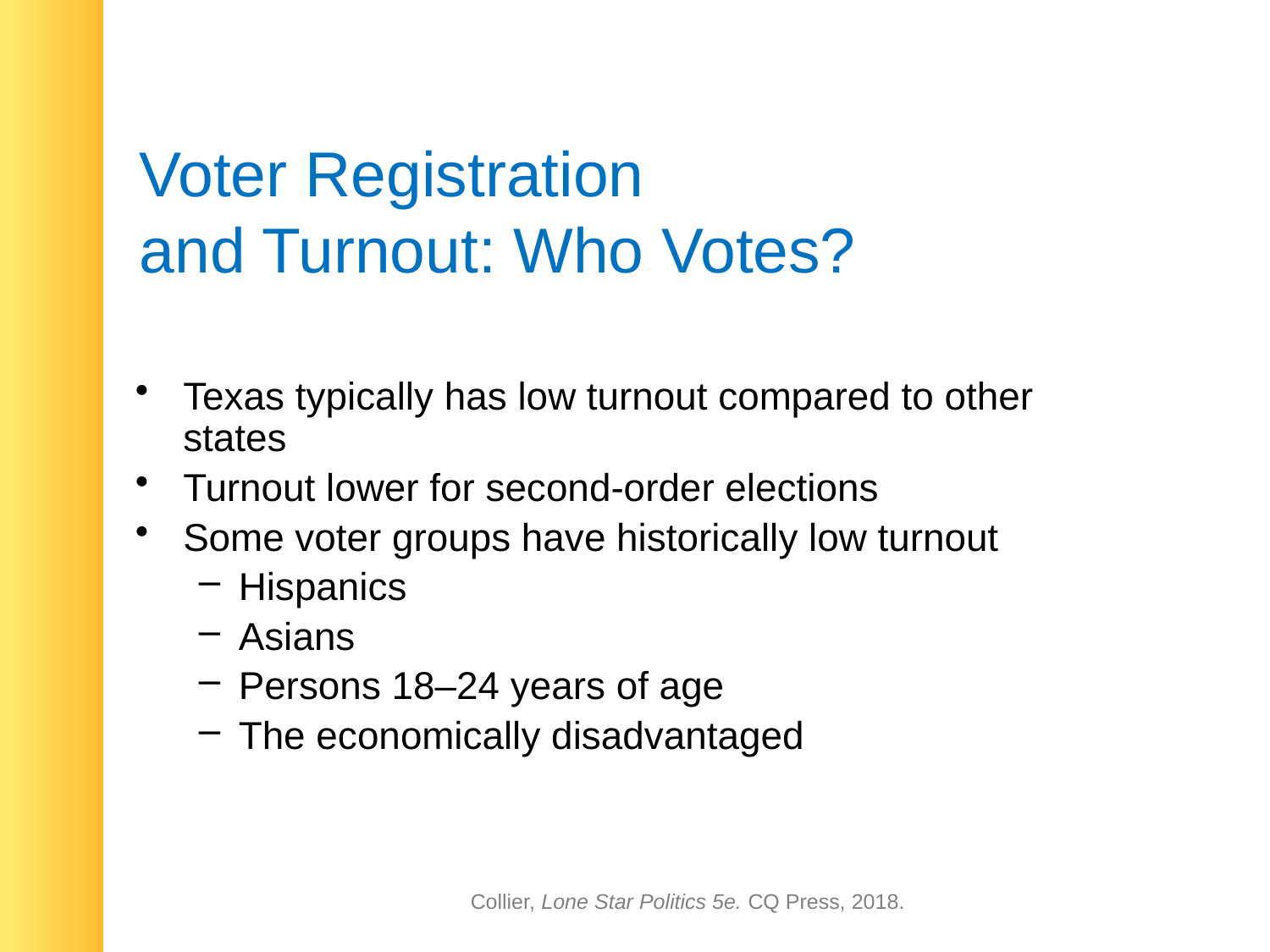

# Voter Registration and Turnout: Who Votes?
Texas typically has low turnout compared to other states
Turnout lower for second-order elections
Some voter groups have historically low turnout
Hispanics
Asians
Persons 18–24 years of age
The economically disadvantaged
Collier, Lone Star Politics 5e. CQ Press, 2018.